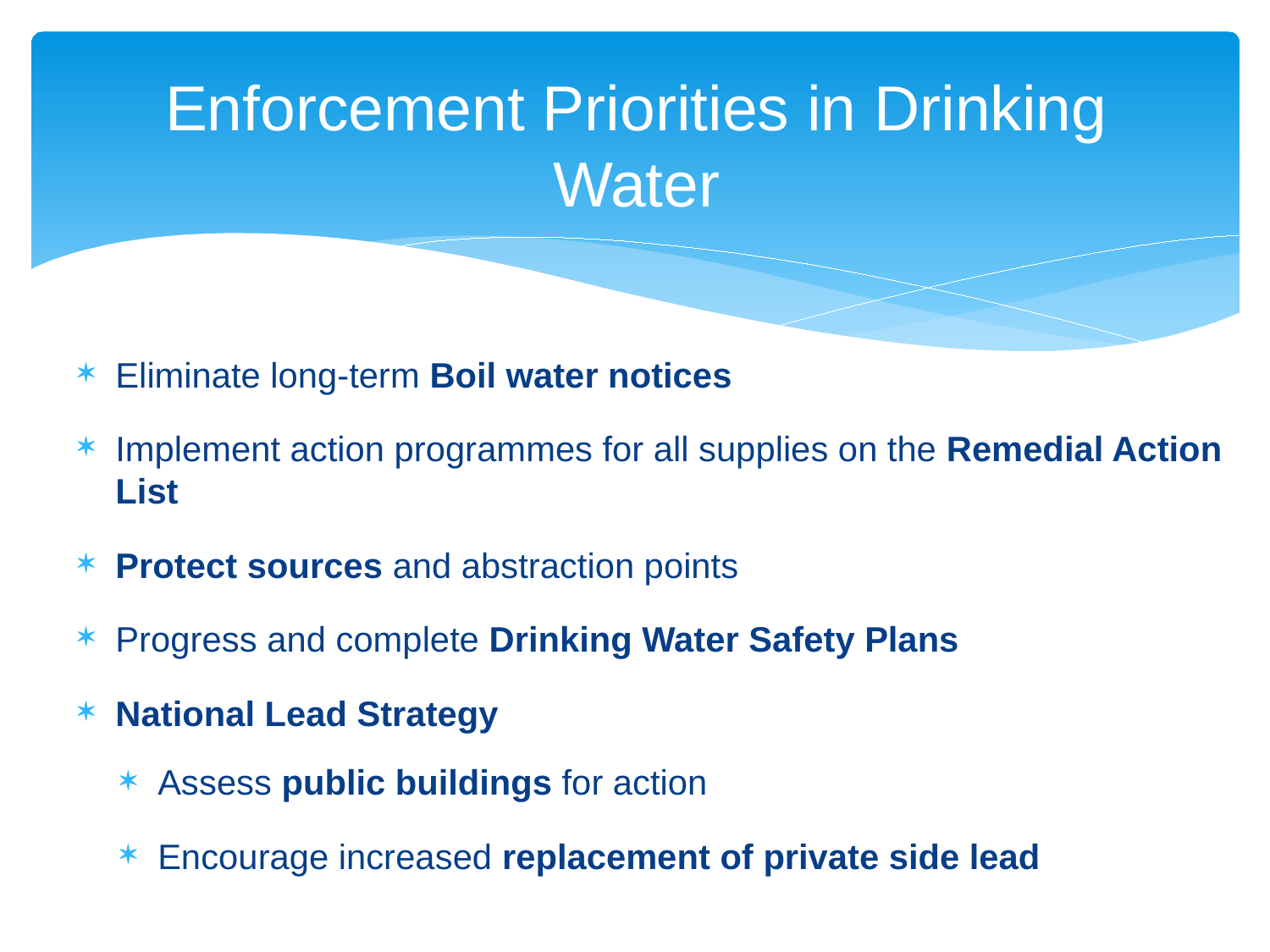

# Enforcement Priorities in Drinking Water
Eliminate long-term Boil water notices

Implement action programmes for all supplies on the Remedial Action List

Protect sources and abstraction points

Progress and complete Drinking Water Safety Plans

National Lead Strategy

Assess public buildings for action

Encourage increased replacement of private side lead